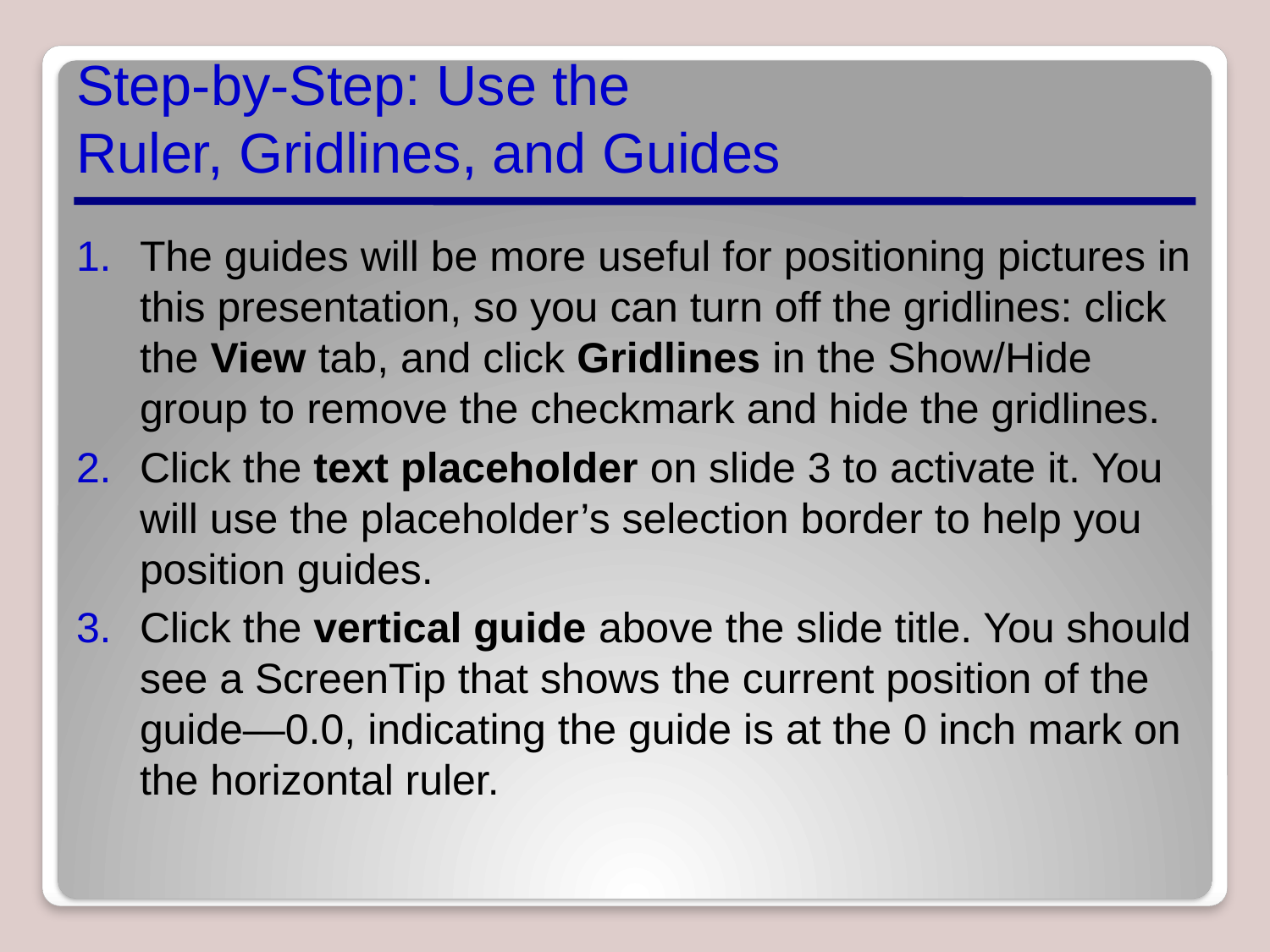

# Step-by-Step: Use the Ruler, Gridlines, and Guides
The guides will be more useful for positioning pictures in this presentation, so you can turn off the gridlines: click the View tab, and click Gridlines in the Show/Hide group to remove the checkmark and hide the gridlines.
Click the text placeholder on slide 3 to activate it. You will use the placeholder’s selection border to help you position guides.
Click the vertical guide above the slide title. You should see a ScreenTip that shows the current position of the guide—0.0, indicating the guide is at the 0 inch mark on the horizontal ruler.